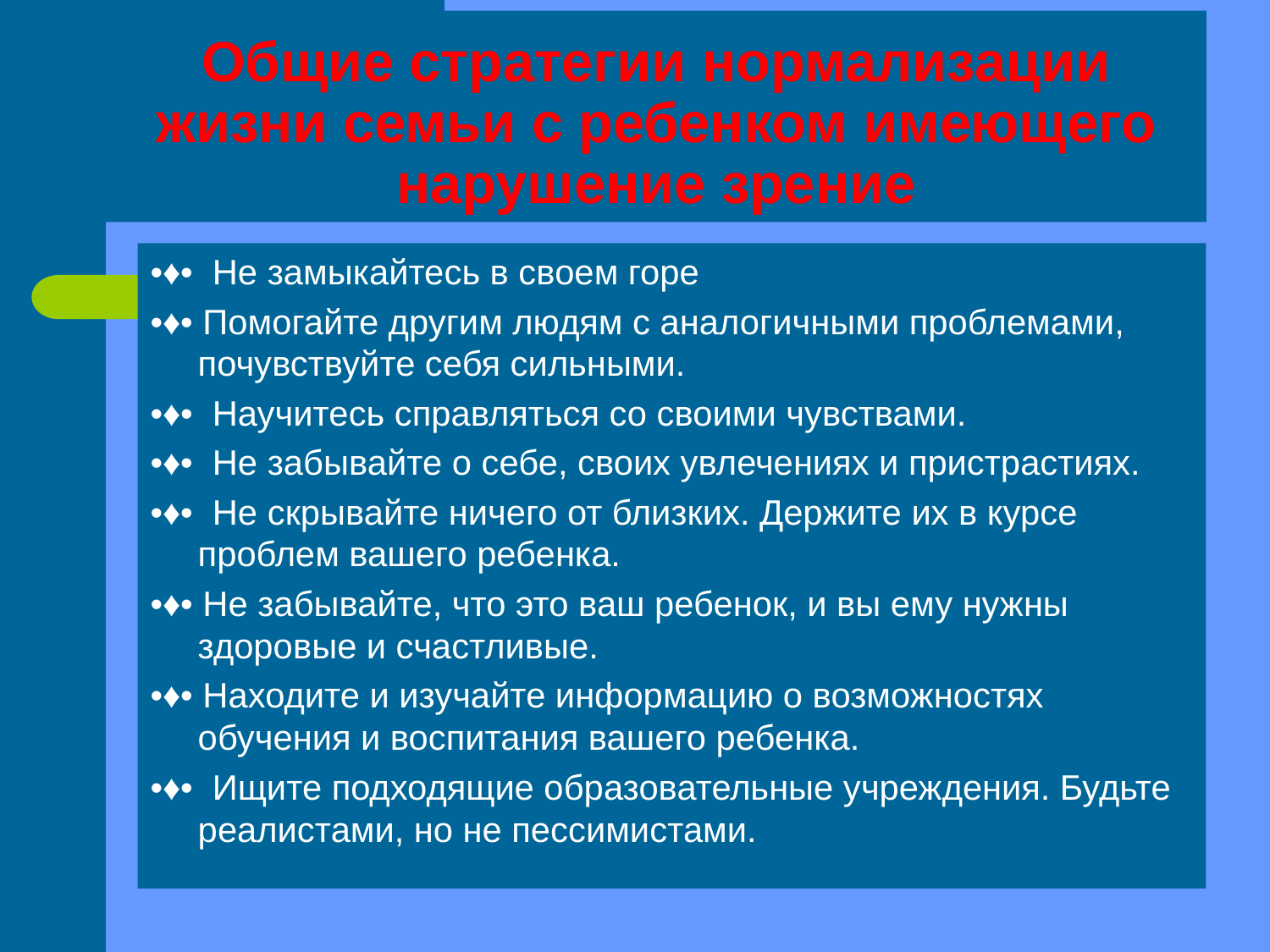

# Общие стратегии нормализации жизни семьи с ребенком имеющего нарушение зрение
•♦•  Не замыкайтесь в своем горе
•♦• Помогайте другим людям с аналогичными проблемами, почувствуйте себя сильными.
•♦•  Научитесь справляться со своими чувствами.
•♦•  Не забывайте о себе, своих увлечениях и пристрастиях.
•♦•  Не скрывайте ничего от близких. Держите их в курсе проблем вашего ребенка.
•♦• Не забывайте, что это ваш ребенок, и вы ему нужны здоровые и счастливые.
•♦• Находите и изучайте информацию о возможностях обучения и воспитания вашего ребенка.
•♦•  Ищите подходящие образовательные учреждения. Будьте реалистами, но не пессимистами.